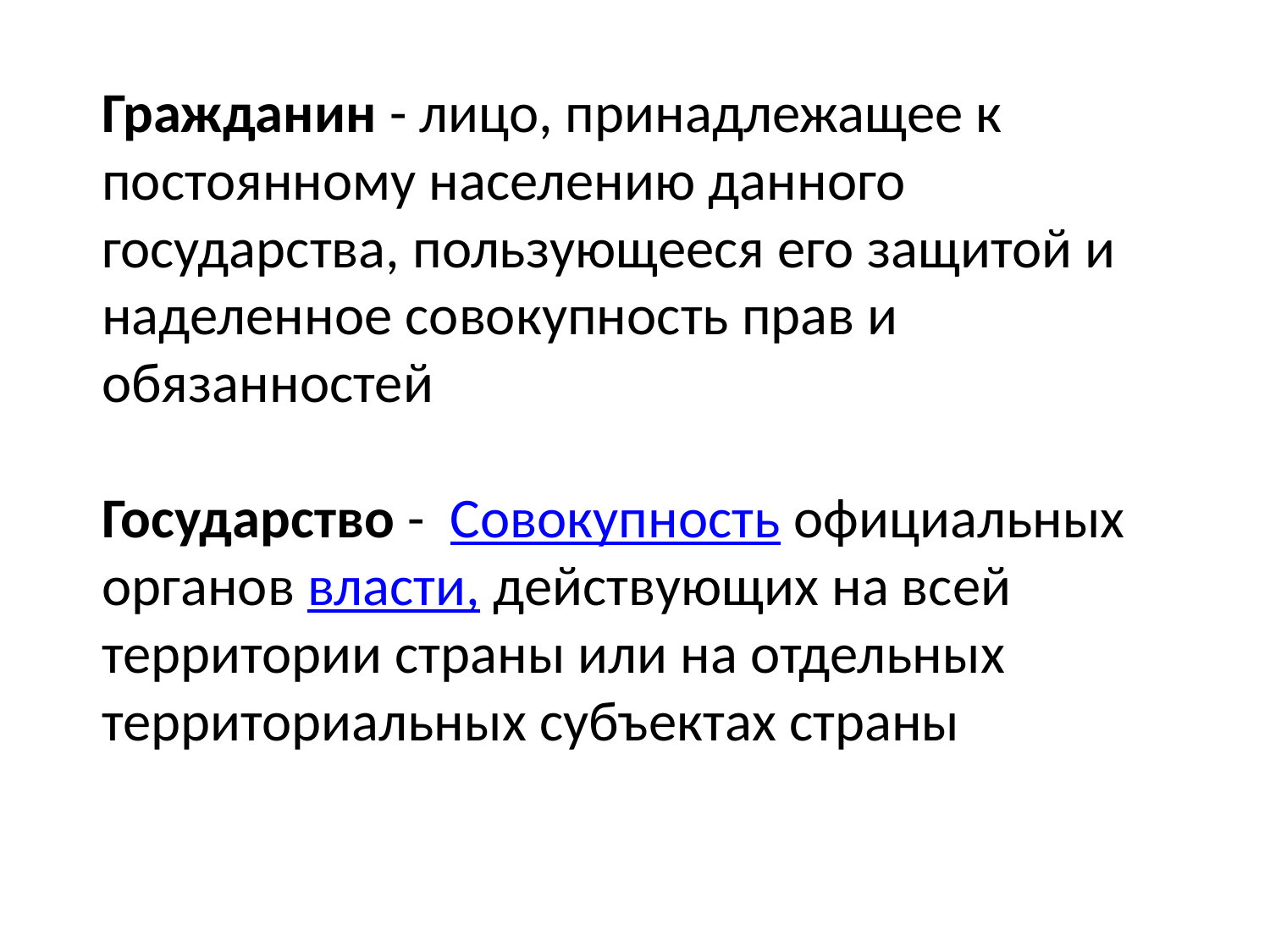

Гражданин - лицо, принадлежащее к постоянному населению данного государства, пользующееся его защитой и наделенное совокупность прав и обязанностей

Государство -  Совокупность официальных органов власти, действующих на всей территории страны или на отдельных территориальных субъектах страны